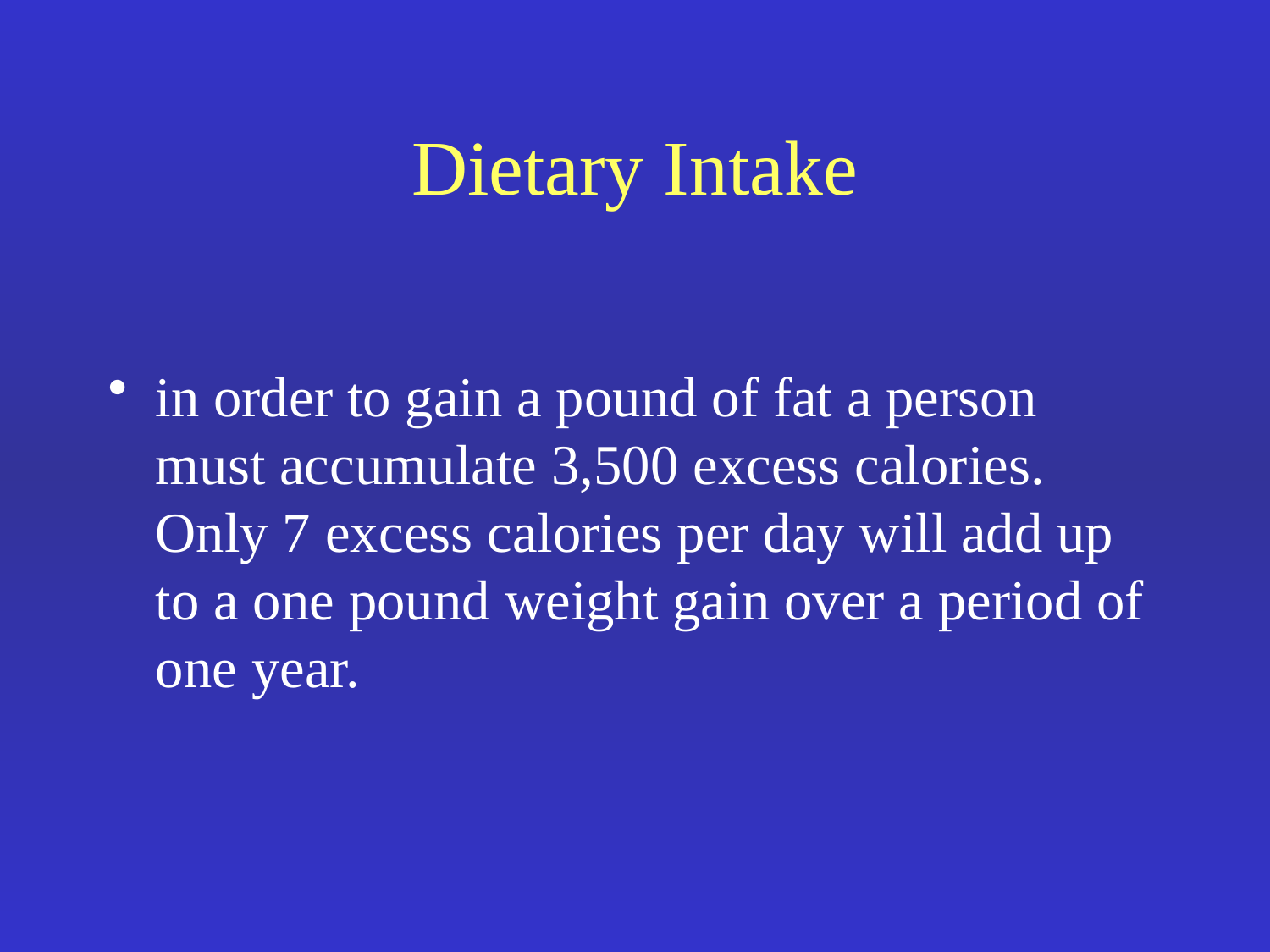

# Dietary Intake

in order to gain a pound of fat a person must accumulate 3,500 excess calories. Only 7 excess calories per day will add up to a one pound weight gain over a period of one year.